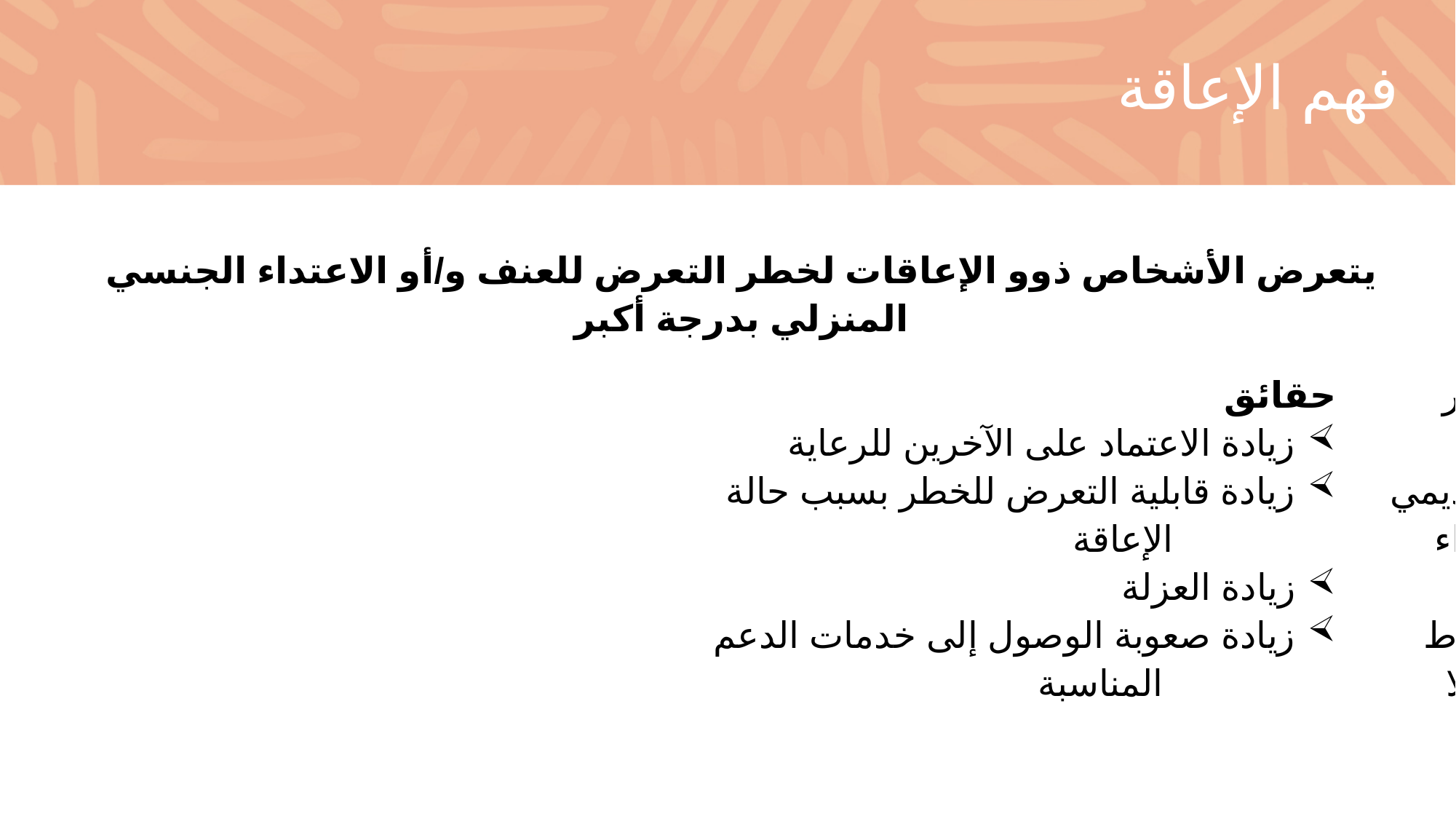

# فهم الإعاقة
يتعرض الأشخاص ذوو الإعاقات لخطر التعرض للعنف و/أو الاعتداء الجنسي المنزلي بدرجة أكبر
حقائق
زيادة الاعتماد على الآخرين للرعاية
زيادة قابلية التعرض للخطر بسبب حالة               الإعاقة
زيادة العزلة
زيادة صعوبة الوصول إلى خدمات الدعم              المناسبة

أساطير
يكون الأشخاص ذوو الإعاقات غير مستقرين عاطفياً بدرجة أكبر
يكون الأشخاص ذوو الإعاقات عديمي الرغبة الجنسية أو لا يمكنهم إجراء علاقات حميمة
يكون الاعتداء مبرراً بسبب الإحباط
الأشخاص ذوو الإعاقات الذهنية لا يتمتعون بالمصداقية